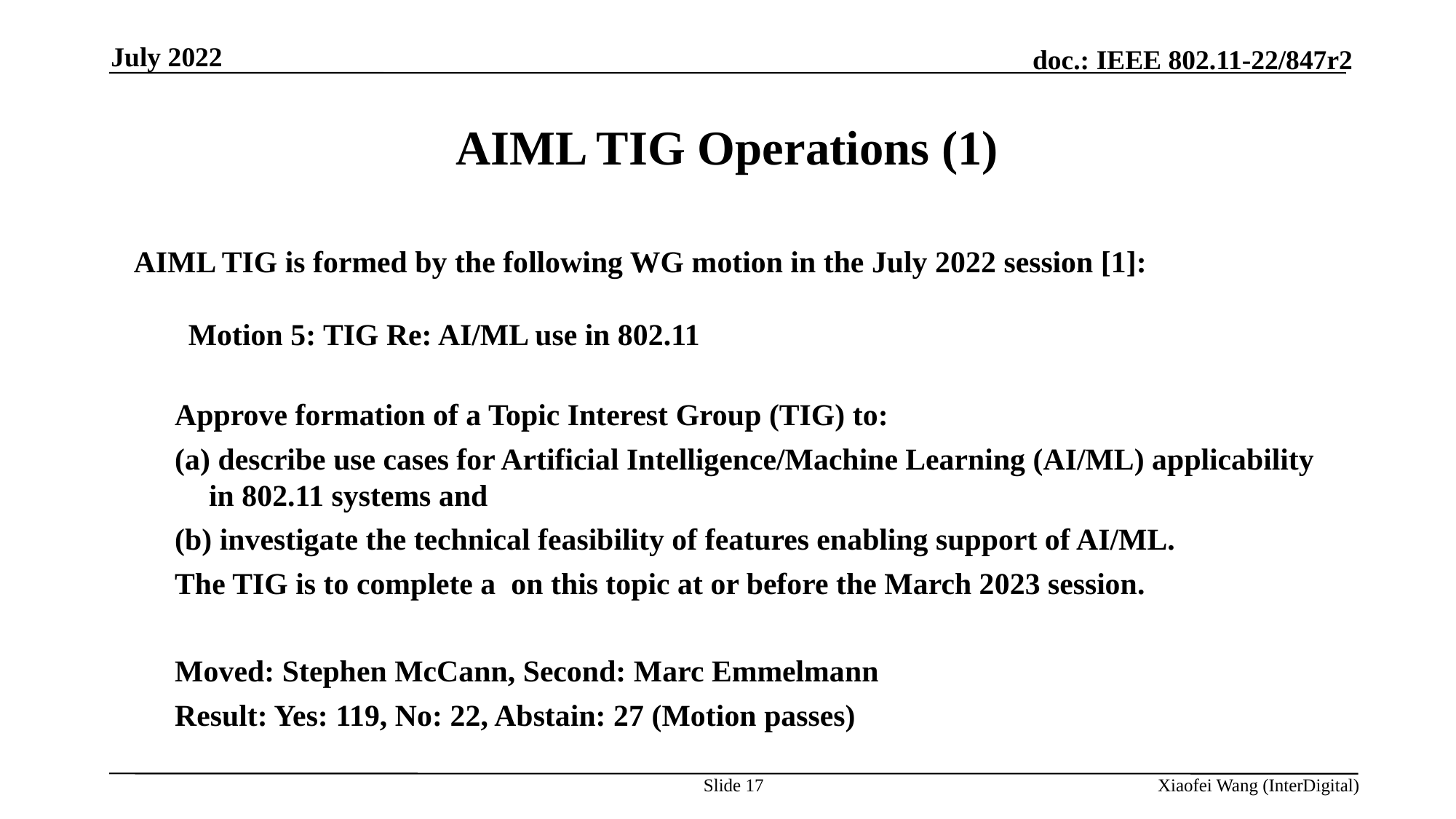

July 2022
# AIML TIG Operations (1)
AIML TIG is formed by the following WG motion in the July 2022 session [1]:

Motion 5: TIG Re: AI/ML use in 802.11

Approve formation of a Topic Interest Group (TIG) to:
(a) describe use cases for Artificial Intelligence/Machine Learning (AI/ML) applicability in 802.11 systems and
(b) investigate the technical feasibility of features enabling support of AI/ML.
The TIG is to complete a  on this topic at or before the March 2023 session.

Moved: Stephen McCann, Second: Marc Emmelmann
Result: Yes: 119, No: 22, Abstain: 27 (Motion passes)

Slide 17
Xiaofei Wang (InterDigital)